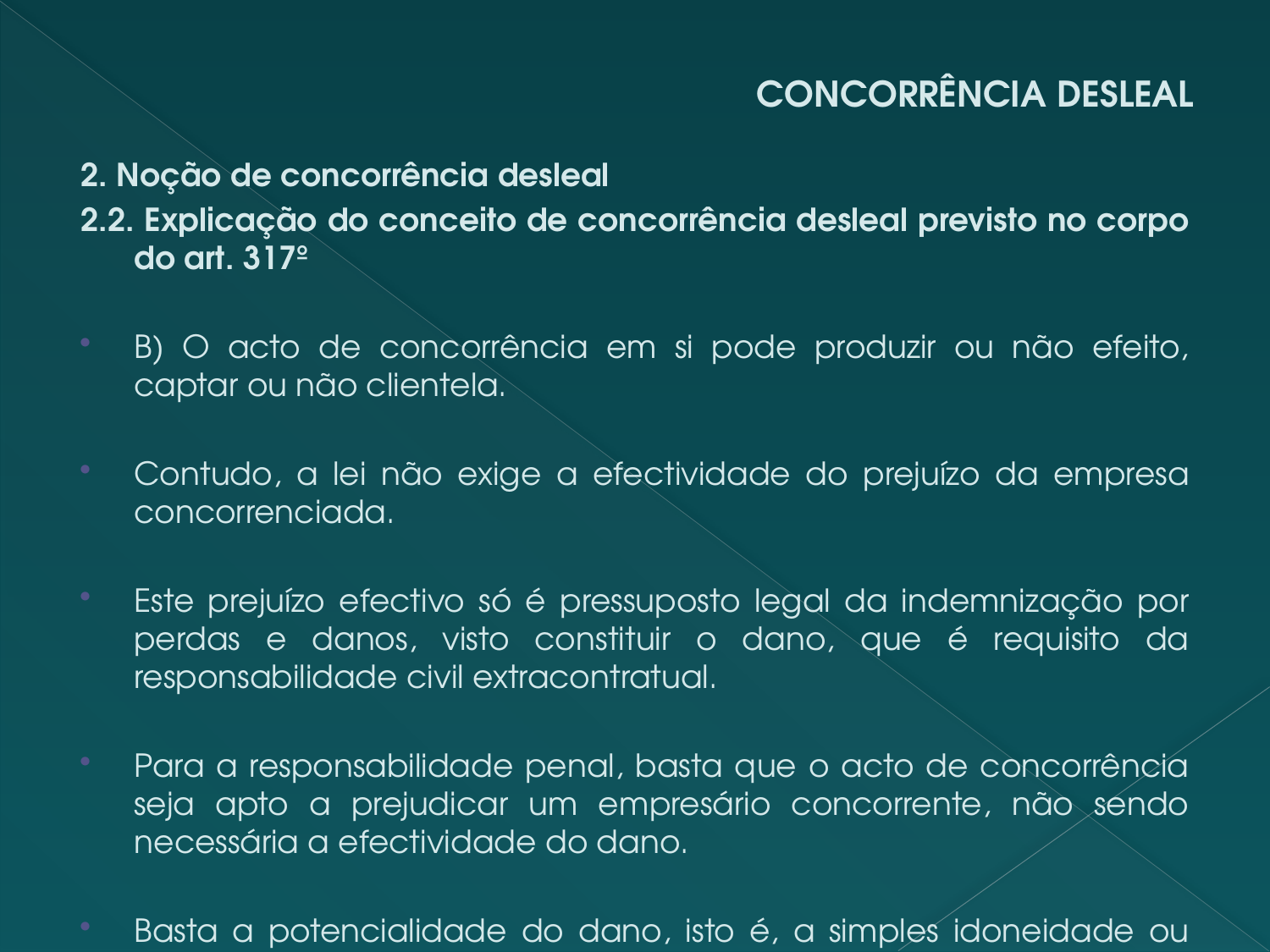

# CONCORRÊNCIA DESLEAL
2. Noção de concorrência desleal
2.2. Explicação do conceito de concorrência desleal previsto no corpo do art. 317º

B) O acto de concorrência em si pode produzir ou não efeito, captar ou não clientela.

Contudo, a lei não exige a efectividade do prejuízo da empresa concorrenciada.

Este prejuízo efectivo só é pressuposto legal da indemnização por perdas e danos, visto constituir o dano, que é requisito da responsabilidade civil extracontratual.

Para a responsabilidade penal, basta que o acto de concorrência seja apto a prejudicar um empresário concorrente, não sendo necessária a efectividade do dano.

Basta a potencialidade do dano, isto é, a simples idoneidade ou aptidão do acto para provocar, como acto de concorrência, o desvio da clientela.